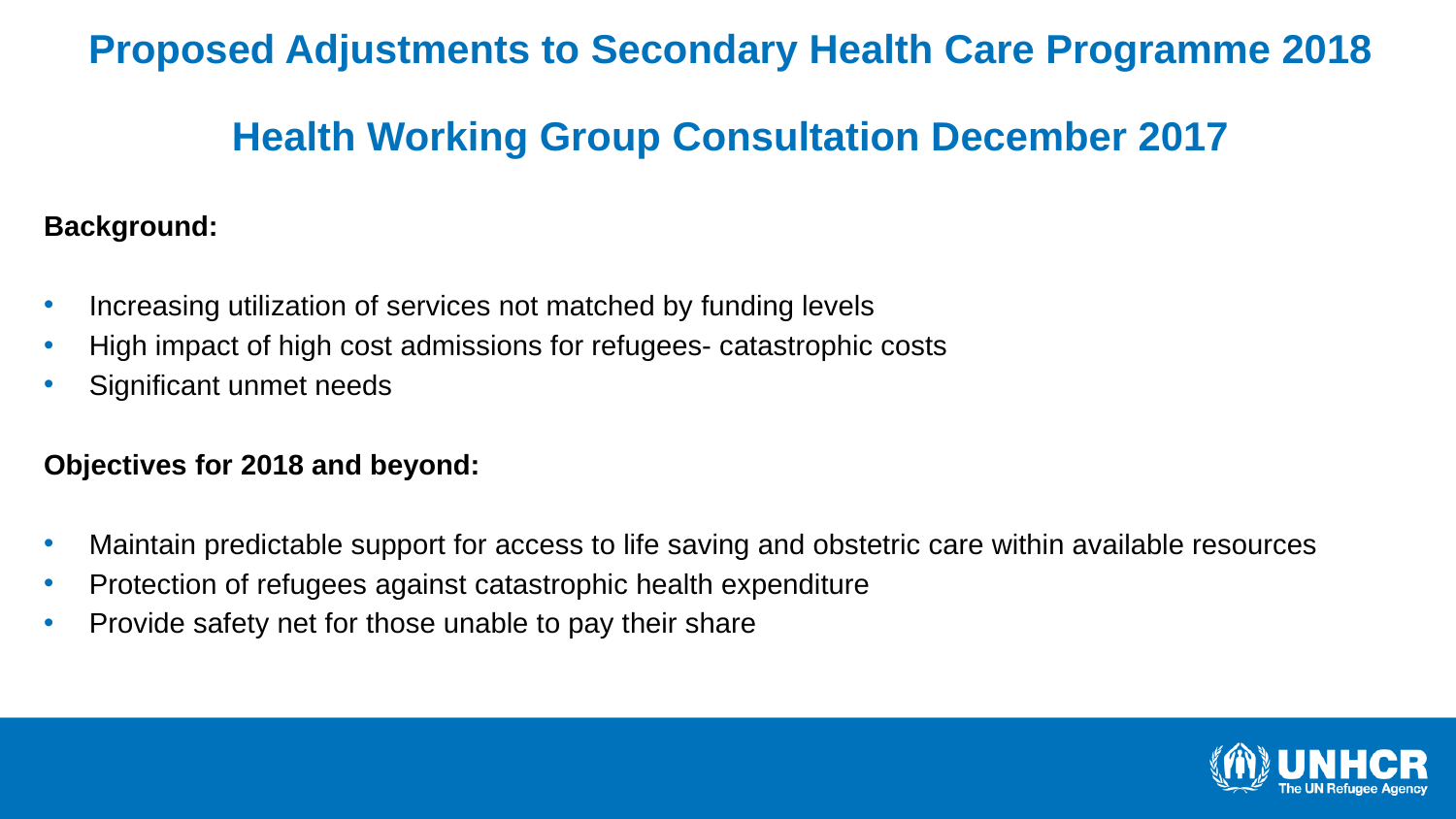

# Proposed Adjustments to Secondary Health Care Programme 2018 Health Working Group Consultation December 2017

Background:

Increasing utilization of services not matched by funding levels
High impact of high cost admissions for refugees- catastrophic costs
Significant unmet needs

Objectives for 2018 and beyond:

Maintain predictable support for access to life saving and obstetric care within available resources
Protection of refugees against catastrophic health expenditure
Provide safety net for those unable to pay their share